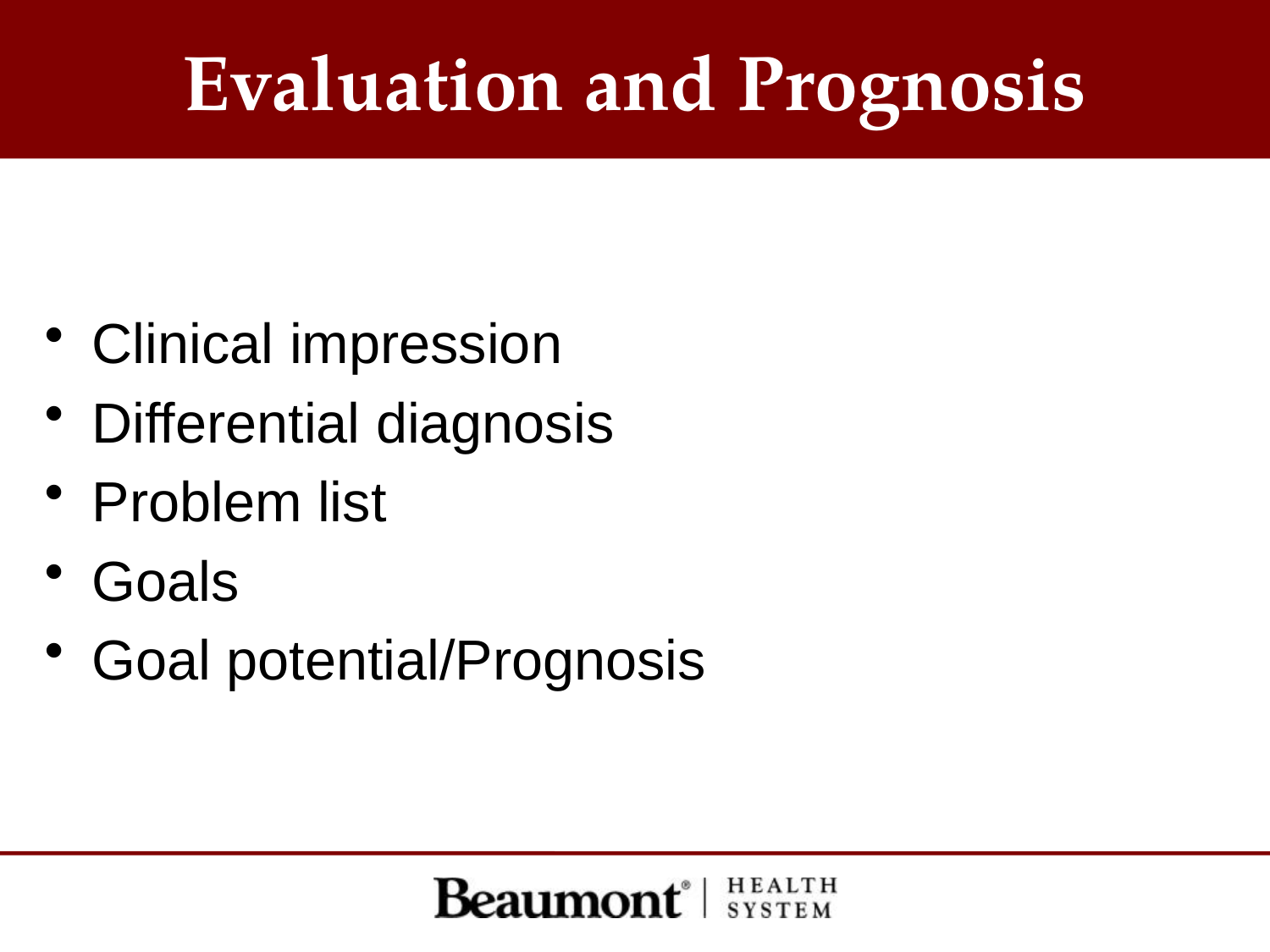

# Evaluation and Prognosis

Clinical impression
Differential diagnosis
Problem list
Goals
Goal potential/Prognosis